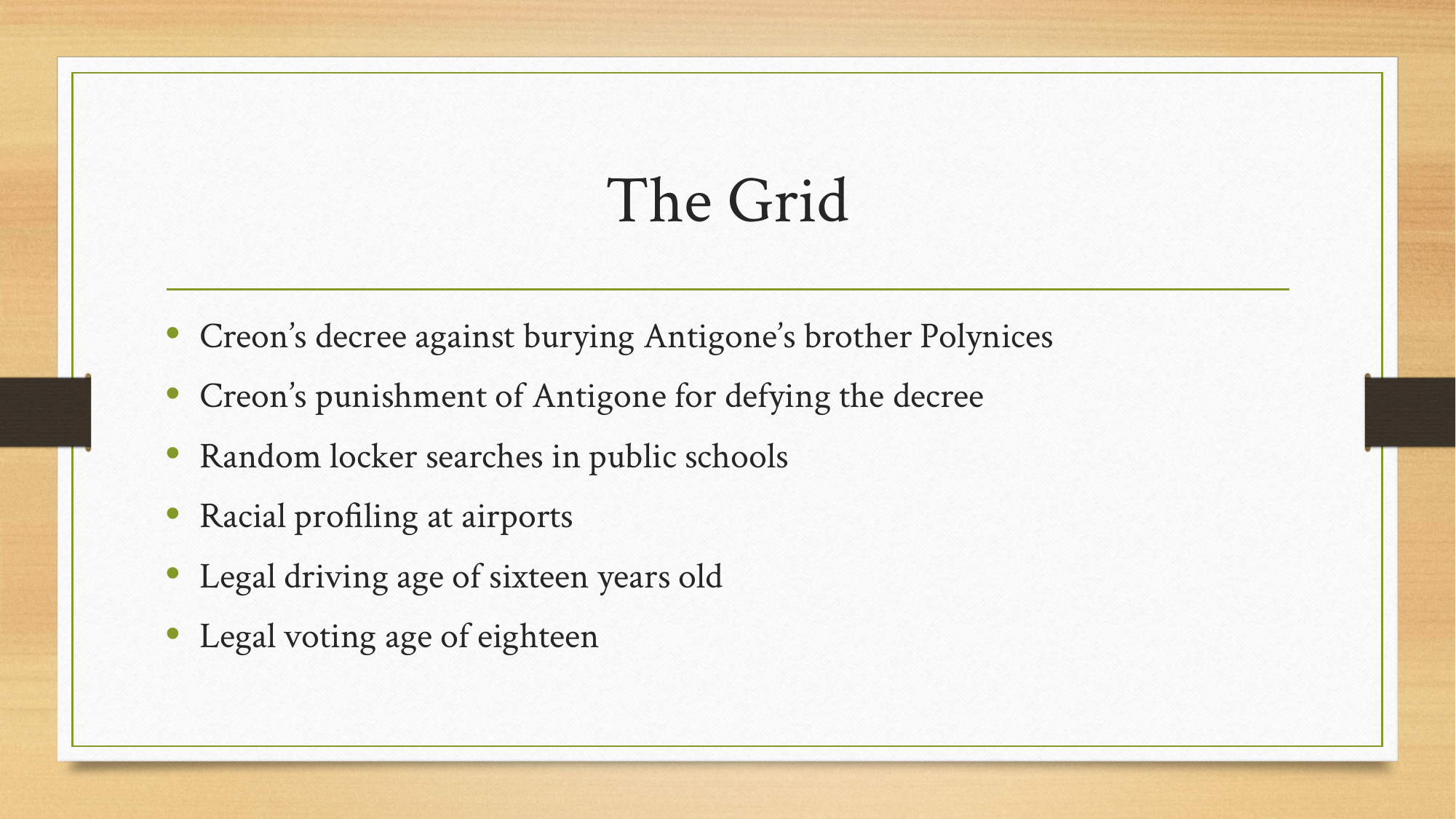

# The Grid
Creon’s decree against burying Antigone’s brother Polynices
Creon’s punishment of Antigone for defying the decree
Random locker searches in public schools
Racial profiling at airports
Legal driving age of sixteen years old
Legal voting age of eighteen